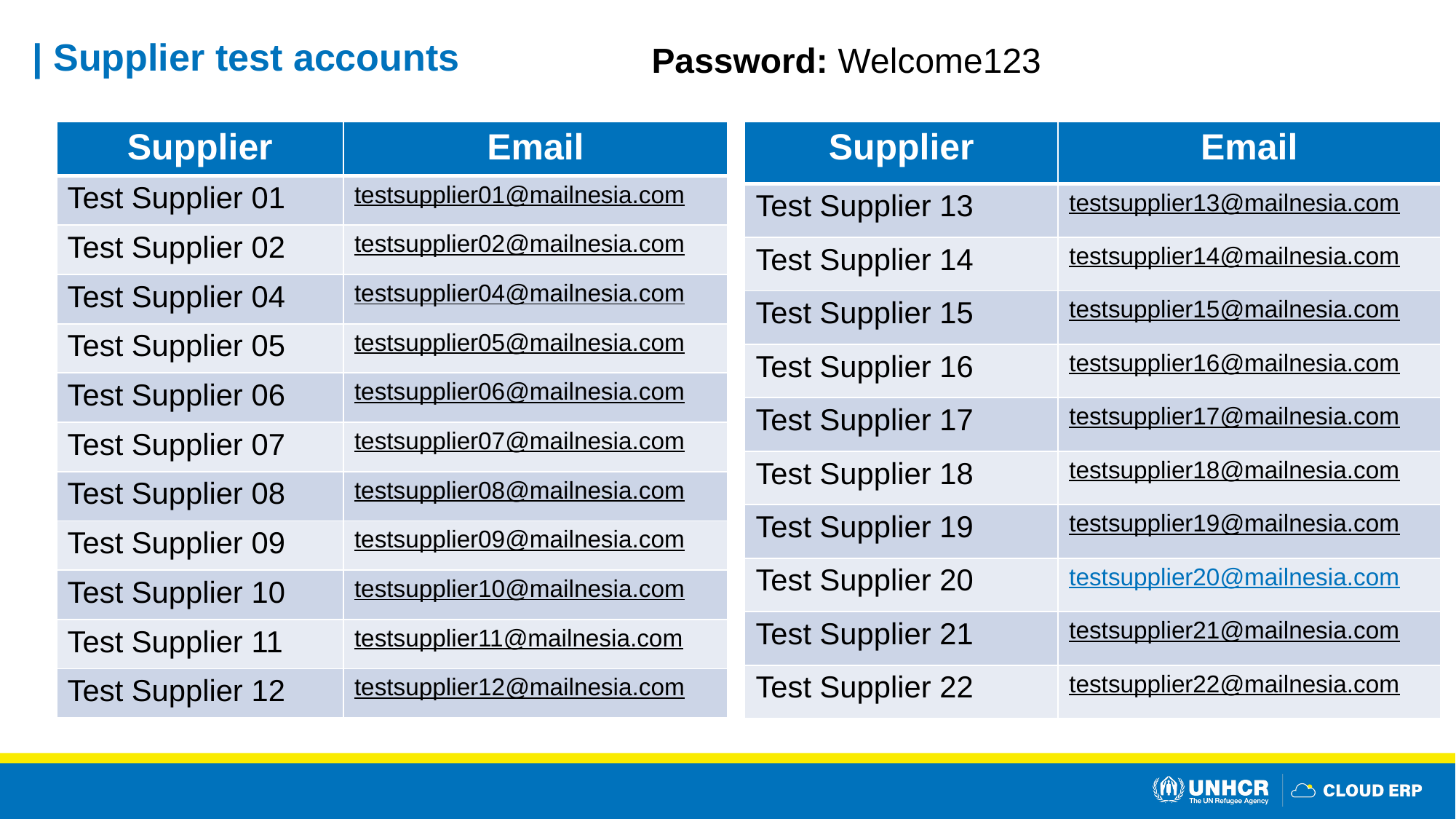

| Supplier test accounts

Password: Welcome123
| Supplier | Email |
| --- | --- |
| Test Supplier 13 | testsupplier13@mailnesia.com |
| Test Supplier 14 | testsupplier14@mailnesia.com |
| Test Supplier 15 | testsupplier15@mailnesia.com |
| Test Supplier 16 | testsupplier16@mailnesia.com |
| Test Supplier 17 | testsupplier17@mailnesia.com |
| Test Supplier 18 | testsupplier18@mailnesia.com |
| Test Supplier 19 | testsupplier19@mailnesia.com |
| Test Supplier 20 | testsupplier20@mailnesia.com |
| Test Supplier 21 | testsupplier21@mailnesia.com |
| Test Supplier 22 | testsupplier22@mailnesia.com |
| Supplier | Email |
| --- | --- |
| Test Supplier 01 | testsupplier01@mailnesia.com |
| Test Supplier 02 | testsupplier02@mailnesia.com |
| Test Supplier 04 | testsupplier04@mailnesia.com |
| Test Supplier 05 | testsupplier05@mailnesia.com |
| Test Supplier 06 | testsupplier06@mailnesia.com |
| Test Supplier 07 | testsupplier07@mailnesia.com |
| Test Supplier 08 | testsupplier08@mailnesia.com |
| Test Supplier 09 | testsupplier09@mailnesia.com |
| Test Supplier 10 | testsupplier10@mailnesia.com |
| Test Supplier 11 | testsupplier11@mailnesia.com |
| Test Supplier 12 | testsupplier12@mailnesia.com |